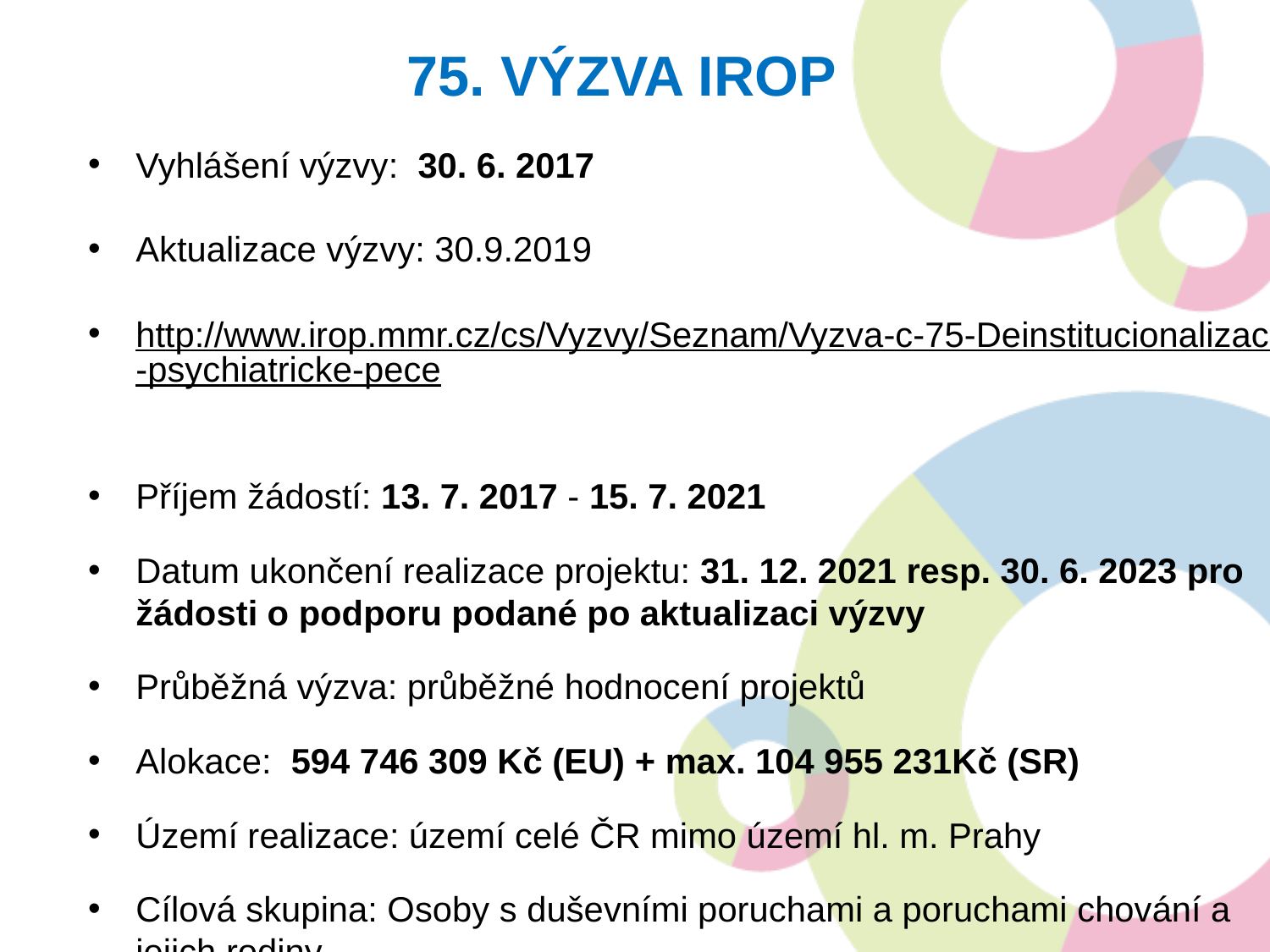

75. Výzva IROP

Vyhlášení výzvy:  30. 6. 2017
Aktualizace výzvy: 30.9.2019
http://www.irop.mmr.cz/cs/Vyzvy/Seznam/Vyzva-c-75-Deinstitucionalizace-psychiatricke-pece
Příjem žádostí: 13. 7. 2017 - 15. 7. 2021
Datum ukončení realizace projektu: 31. 12. 2021 resp. 30. 6. 2023 pro žádosti o podporu podané po aktualizaci výzvy
Průběžná výzva: průběžné hodnocení projektů
Alokace:  594 746 309 Kč (EU) + max. 104 955 231Kč (SR)
Území realizace: území celé ČR mimo území hl. m. Prahy
Cílová skupina: Osoby s duševními poruchami a poruchami chování a jejich rodiny